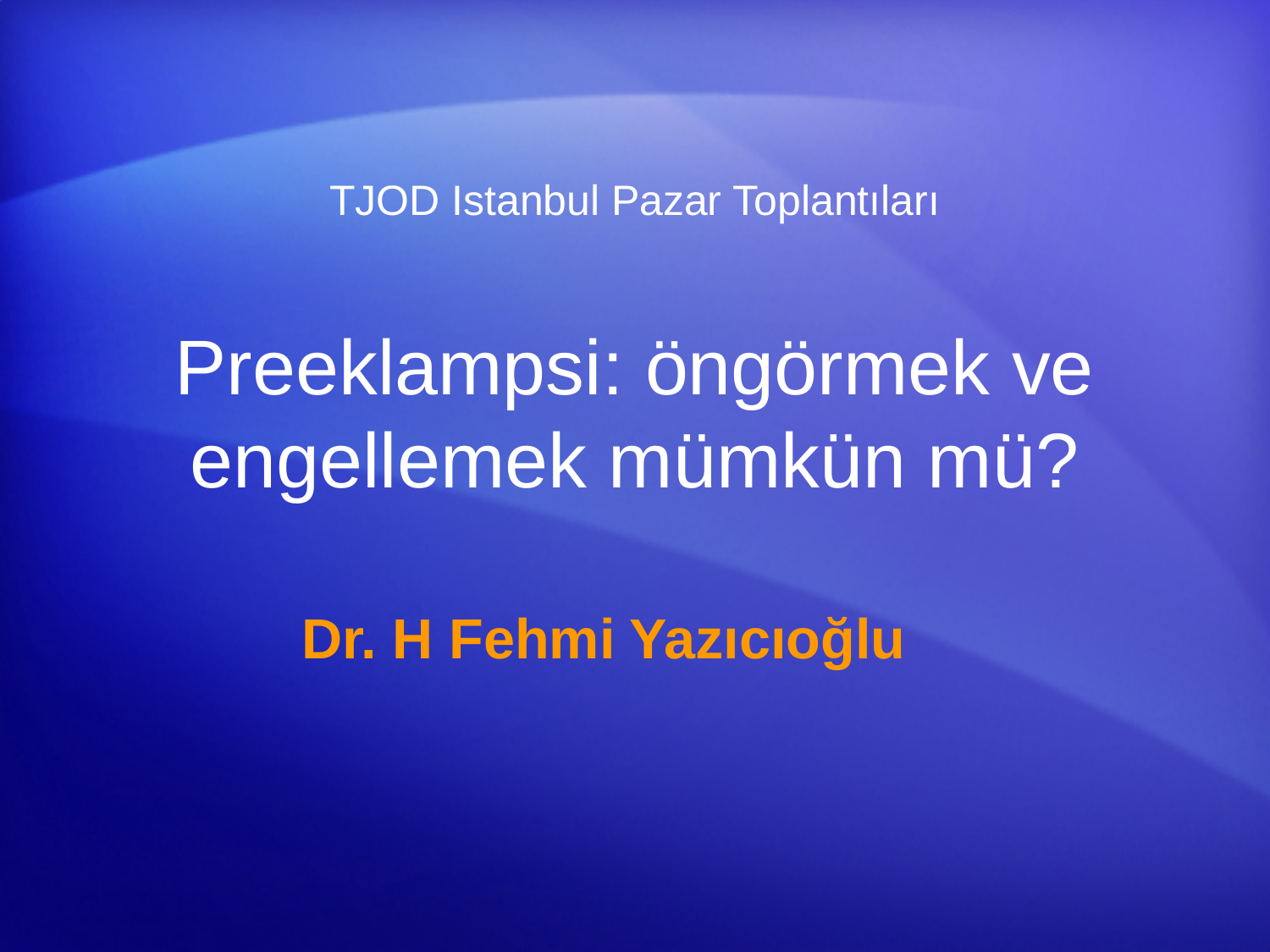

TJOD Istanbul Pazar Toplantıları
# Preeklampsi: öngörmek ve engellemek mümkün mü?
Dr. H Fehmi Yazıcıoğlu